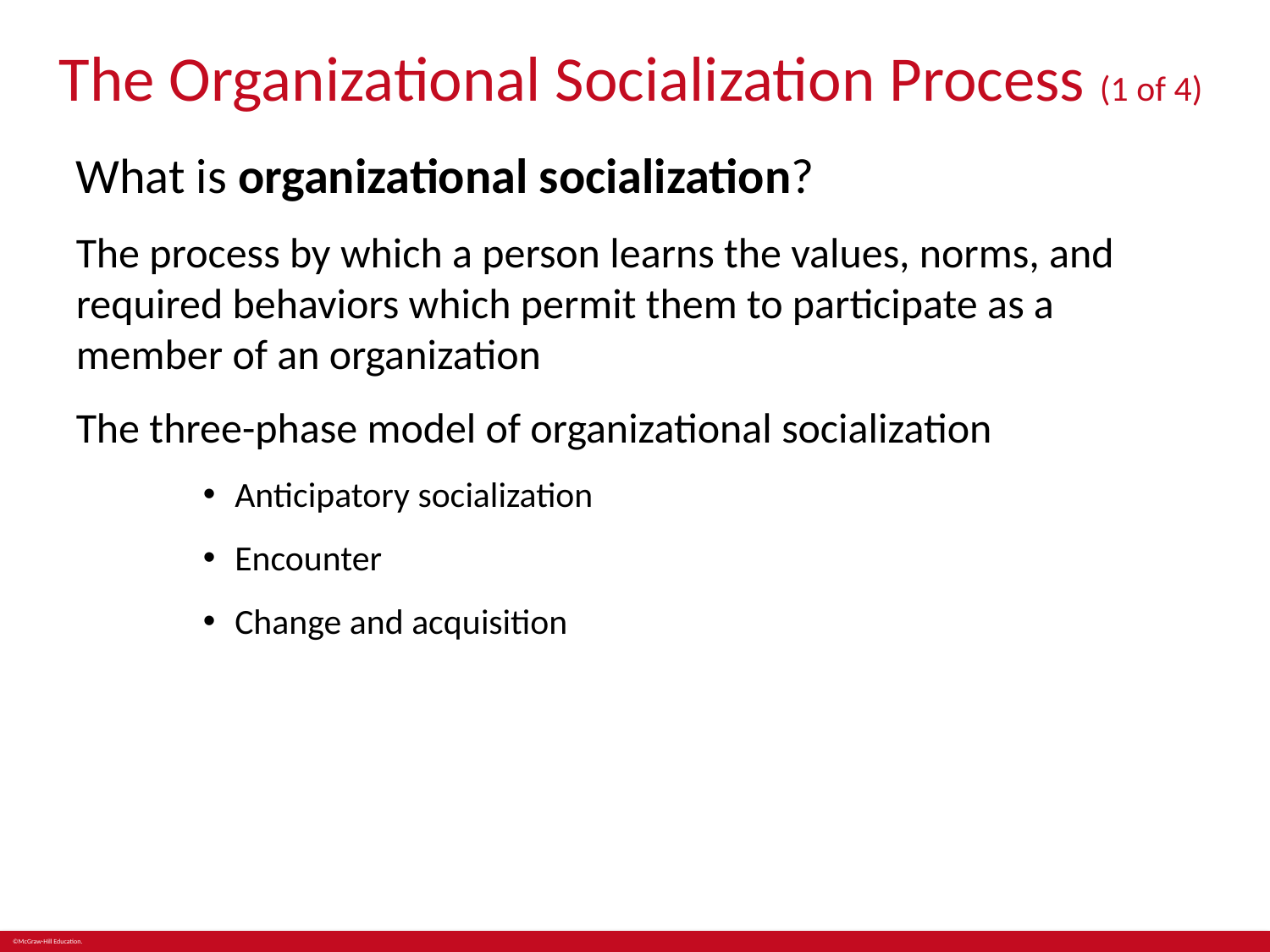

# The Organizational Socialization Process (1 of 4)
What is organizational socialization?
The process by which a person learns the values, norms, and required behaviors which permit them to participate as a member of an organization
The three-phase model of organizational socialization
Anticipatory socialization
Encounter
Change and acquisition